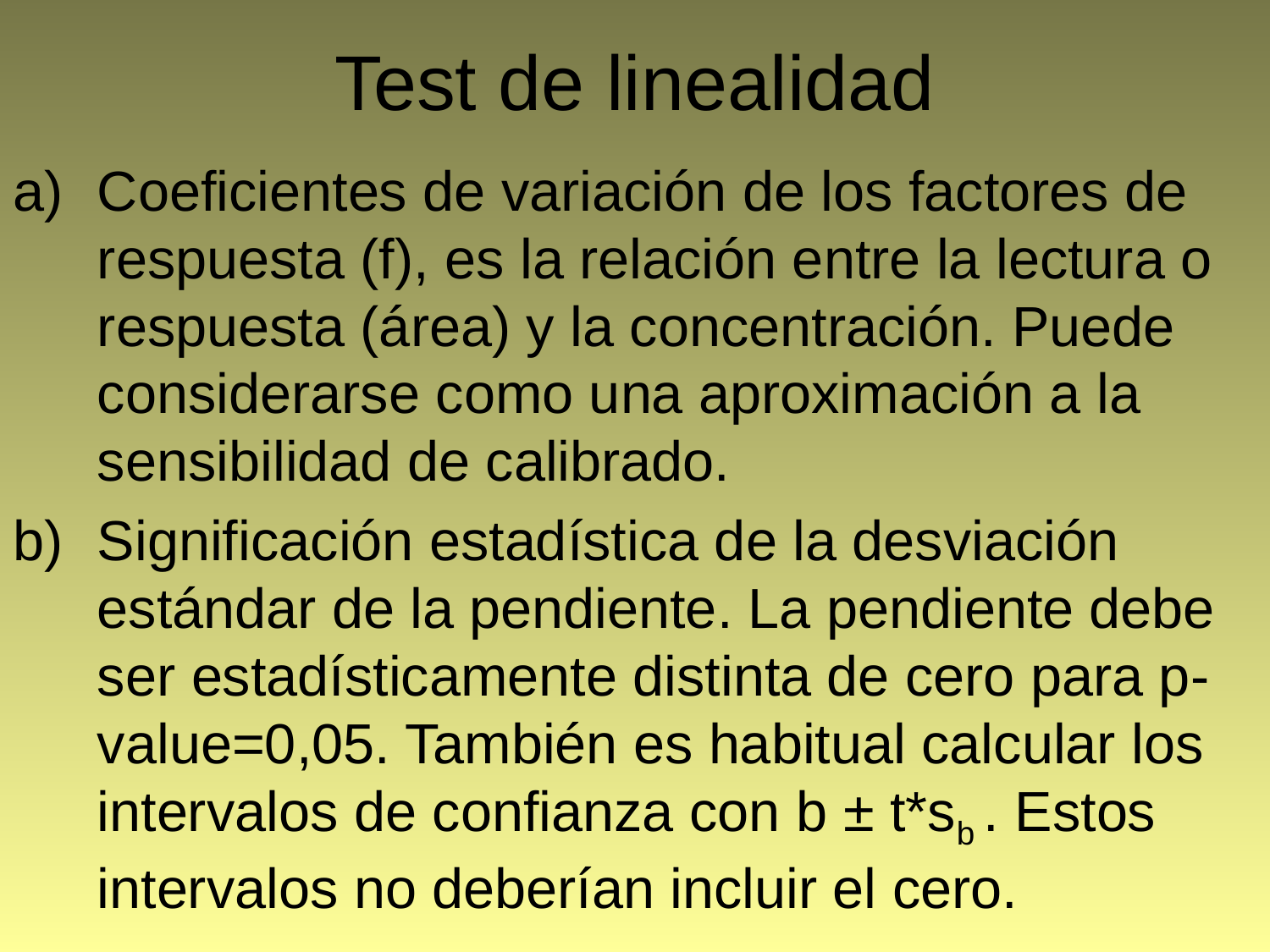

# Test de linealidad
Coeficientes de variación de los factores de respuesta (f), es la relación entre la lectura o respuesta (área) y la concentración. Puede considerarse como una aproximación a la sensibilidad de calibrado.
Significación estadística de la desviación estándar de la pendiente. La pendiente debe ser estadísticamente distinta de cero para p-value=0,05. También es habitual calcular los intervalos de confianza con b ± t*sb . Estos intervalos no deberían incluir el cero.